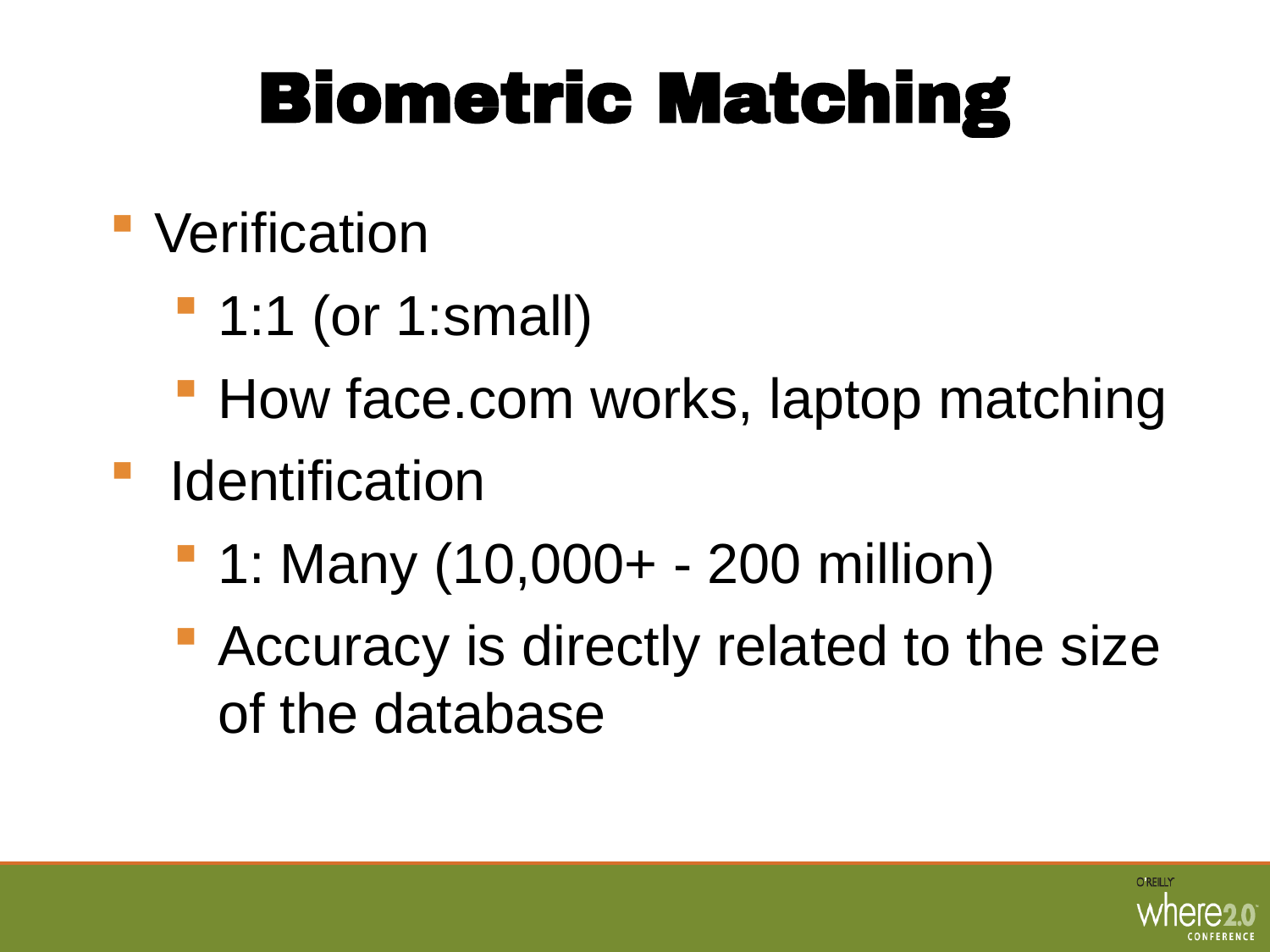

# Biometric Matching
Verification
1:1 (or 1:small)
How face.com works, laptop matching
 Identification
1: Many (10,000+ - 200 million)
Accuracy is directly related to the size of the database